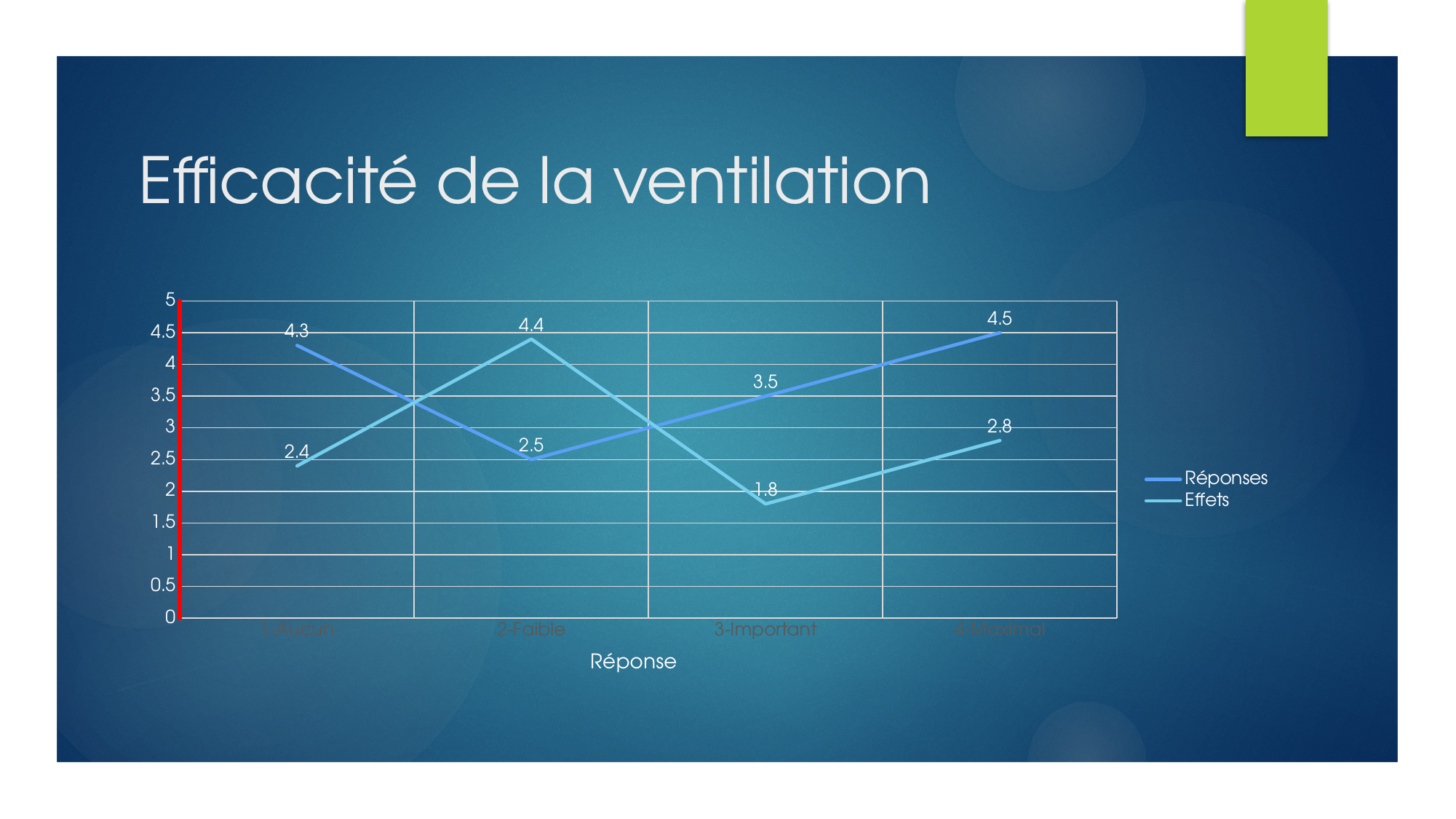

# Efficacité de la ventilation

### Chart

| Category | Réponses | Effets |
|---|---|---|
| 1-Aucun | 4.3 | 2.4 |
| 2-Faible | 2.5 | 4.4 |
| 3-Important | 3.5 | 1.8 |
| 4-Maximal | 4.5 | 2.8 |